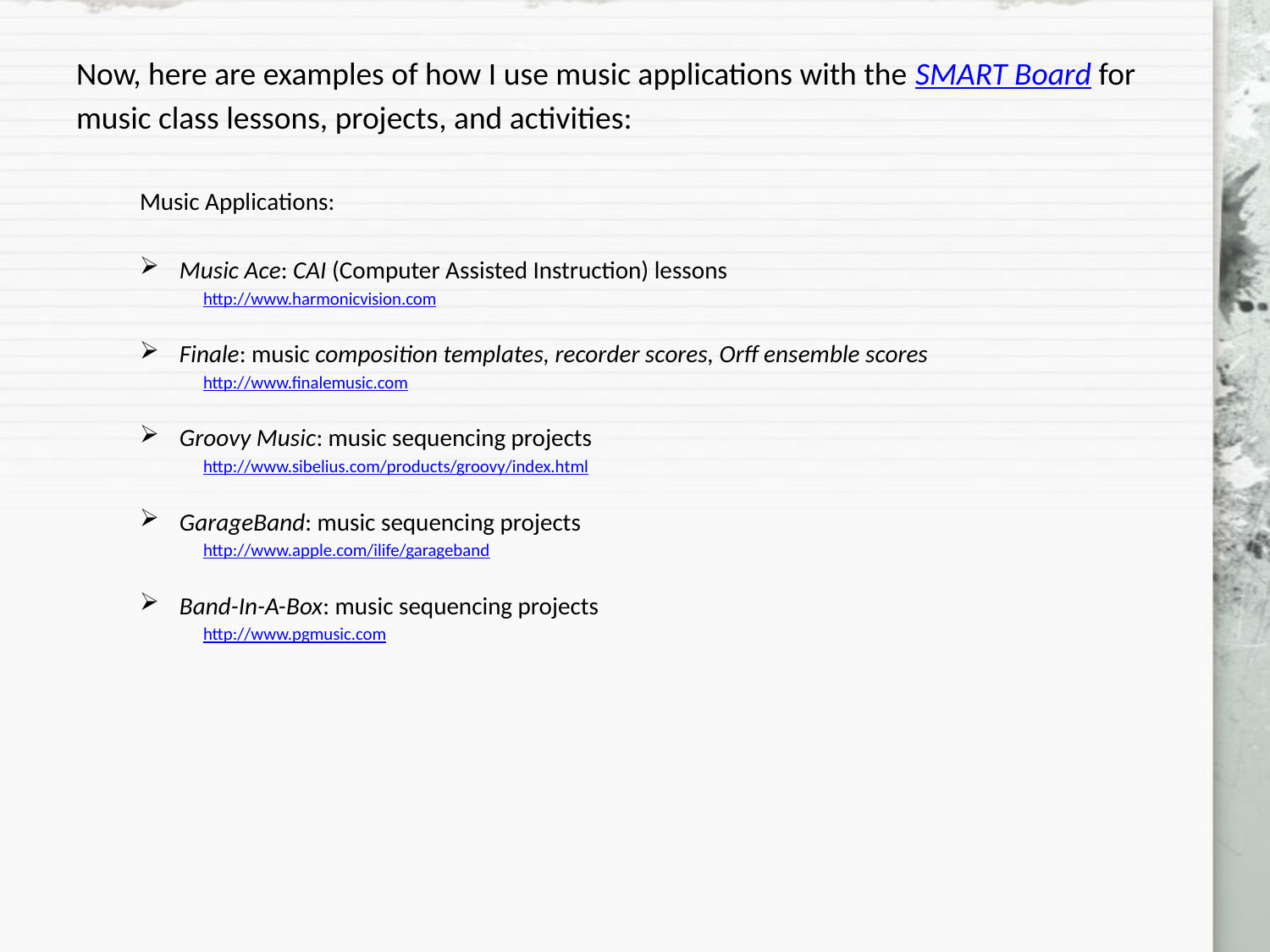

Now, here are examples of how I use music applications with the SMART Board for
music class lessons, projects, and activities:

Music Applications:

Music Ace: CAI (Computer Assisted Instruction) lessons
http://www.harmonicvision.com

Finale: music composition templates, recorder scores, Orff ensemble scores
http://www.finalemusic.com

Groovy Music: music sequencing projects
http://www.sibelius.com/products/groovy/index.html

GarageBand: music sequencing projects
http://www.apple.com/ilife/garageband

Band-In-A-Box: music sequencing projects
http://www.pgmusic.com